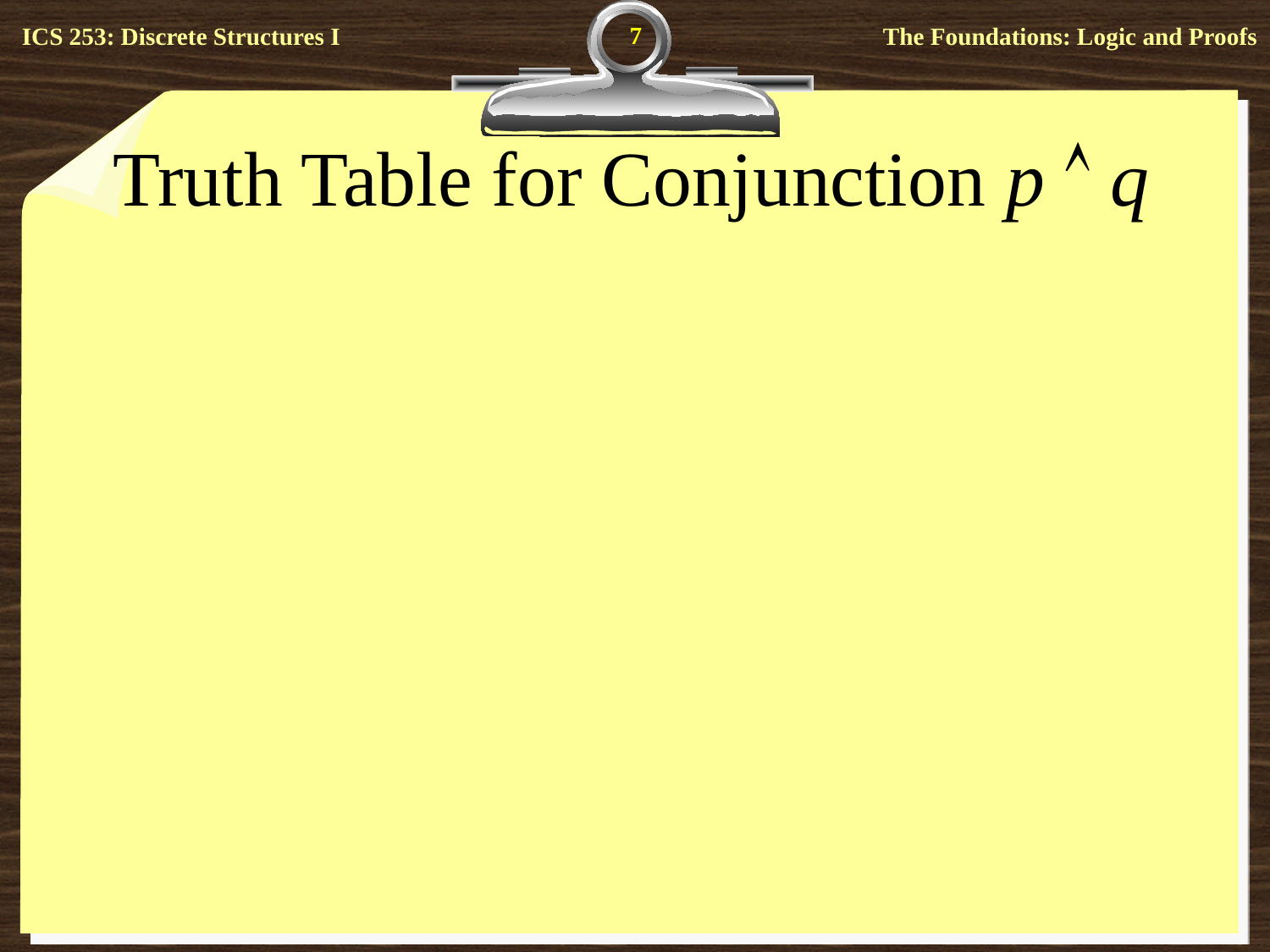

7
# Truth Table for Conjunction p ∧ q